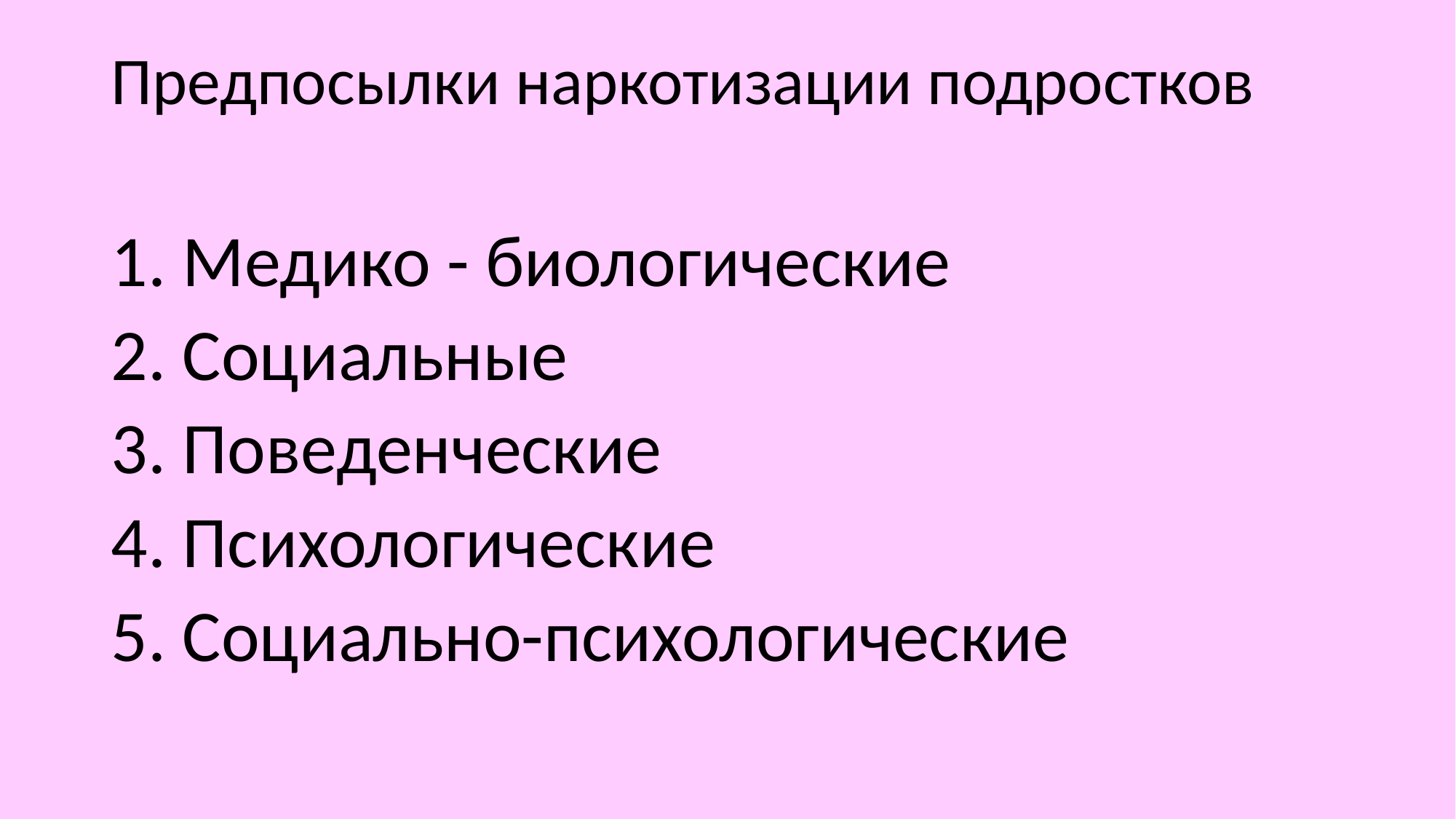

# Предпосылки наркотизации подростков
1. Медико - биологические
2. Социальные
3. Поведенческие
4. Психологические
5. Социально-психологические